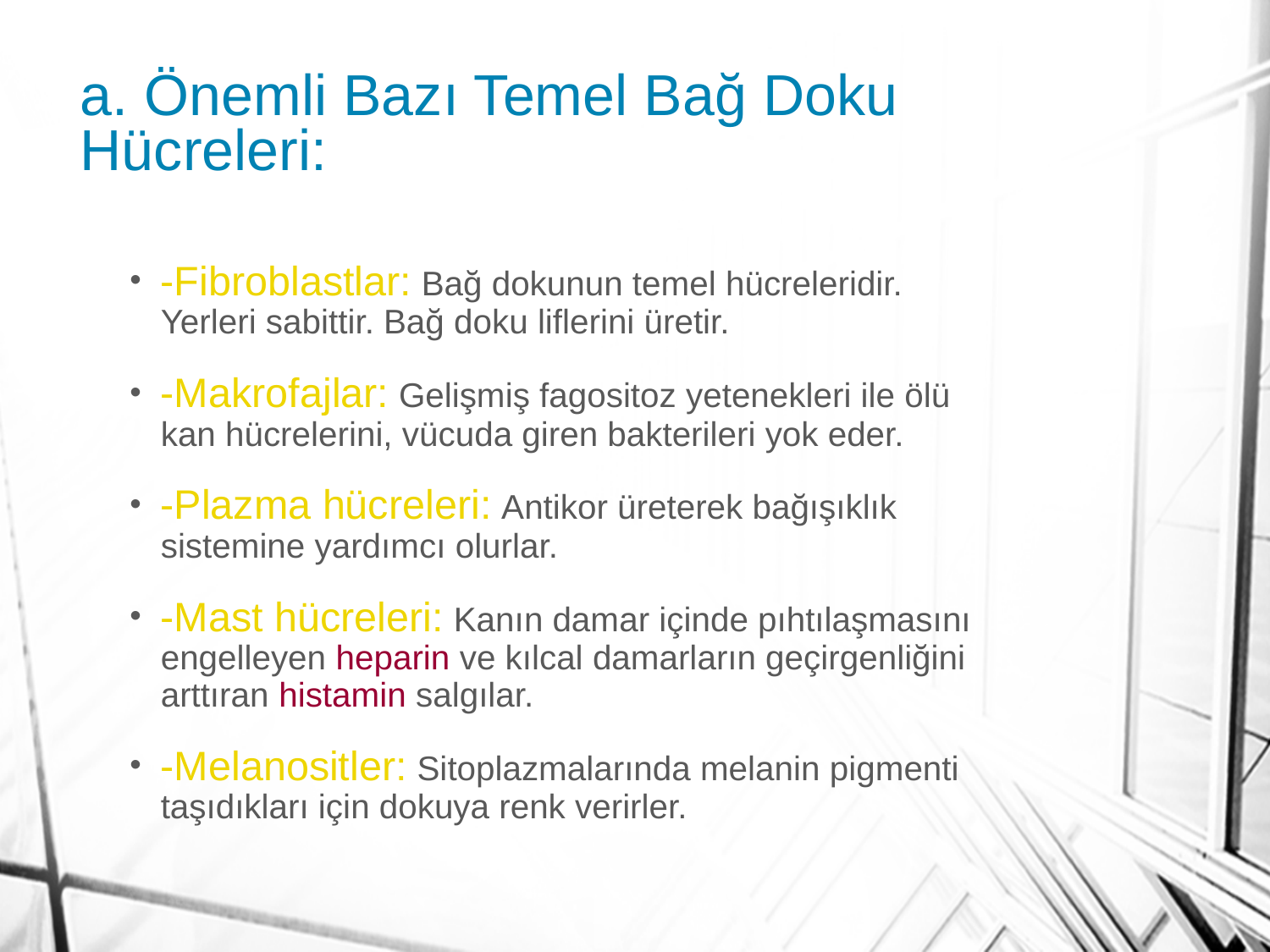

# a. Önemli Bazı Temel Bağ Doku Hücreleri:
-Fibroblastlar: Bağ dokunun temel hücreleridir. Yerleri sabittir. Bağ doku liflerini üretir.
-Makrofajlar: Gelişmiş fagositoz yetenekleri ile ölü kan hücrelerini, vücuda giren bakterileri yok eder.
-Plazma hücreleri: Antikor üreterek bağışıklık sistemine yardımcı olurlar.
-Mast hücreleri: Kanın damar içinde pıhtılaşmasını engelleyen heparin ve kılcal damarların geçirgenliğini arttıran histamin salgılar.
-Melanositler: Sitoplazmalarında melanin pigmenti taşıdıkları için dokuya renk verirler.